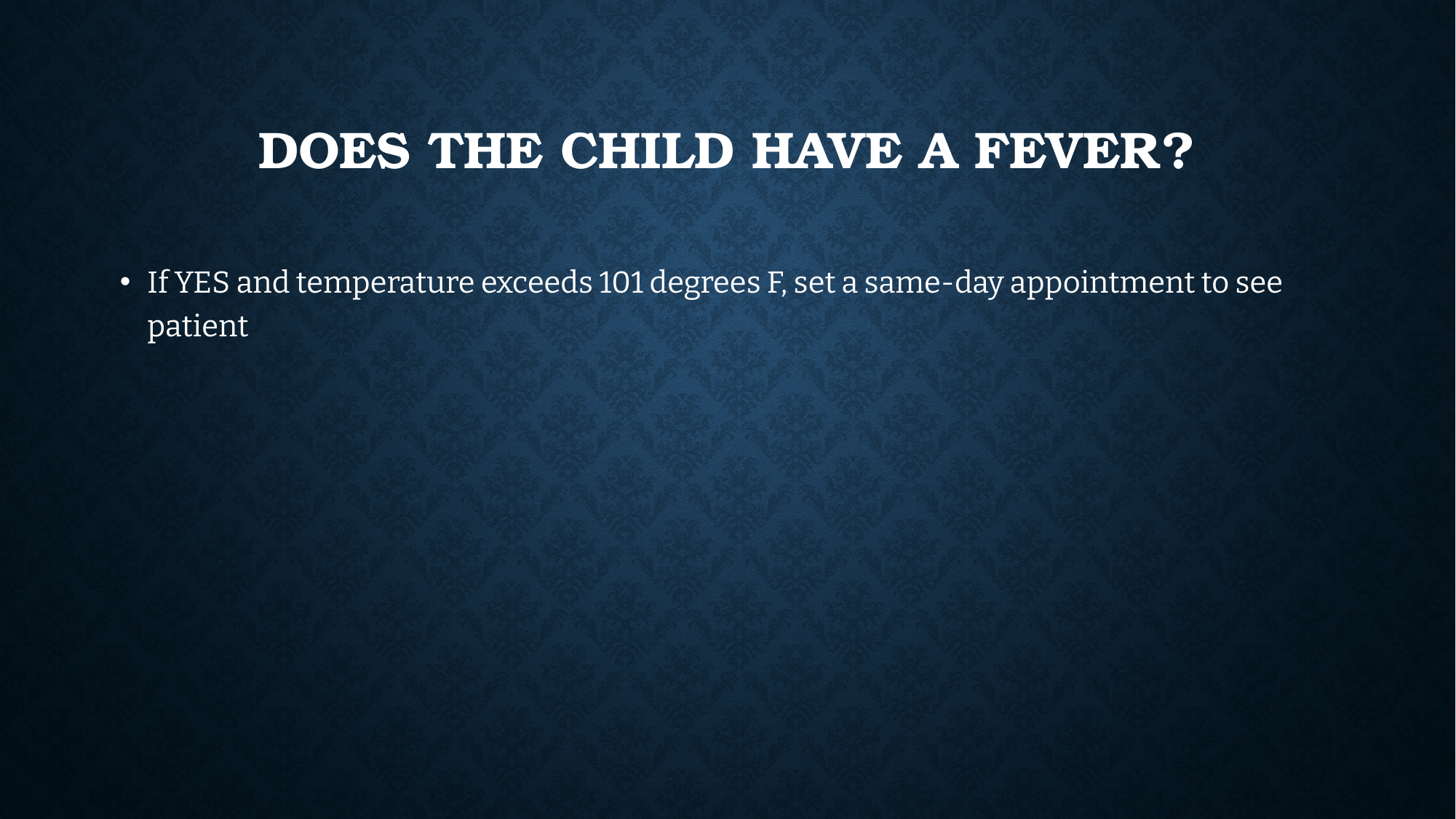

# Does the child have a fever?
If YES and temperature exceeds 101 degrees F, set a same-day appointment to see patient